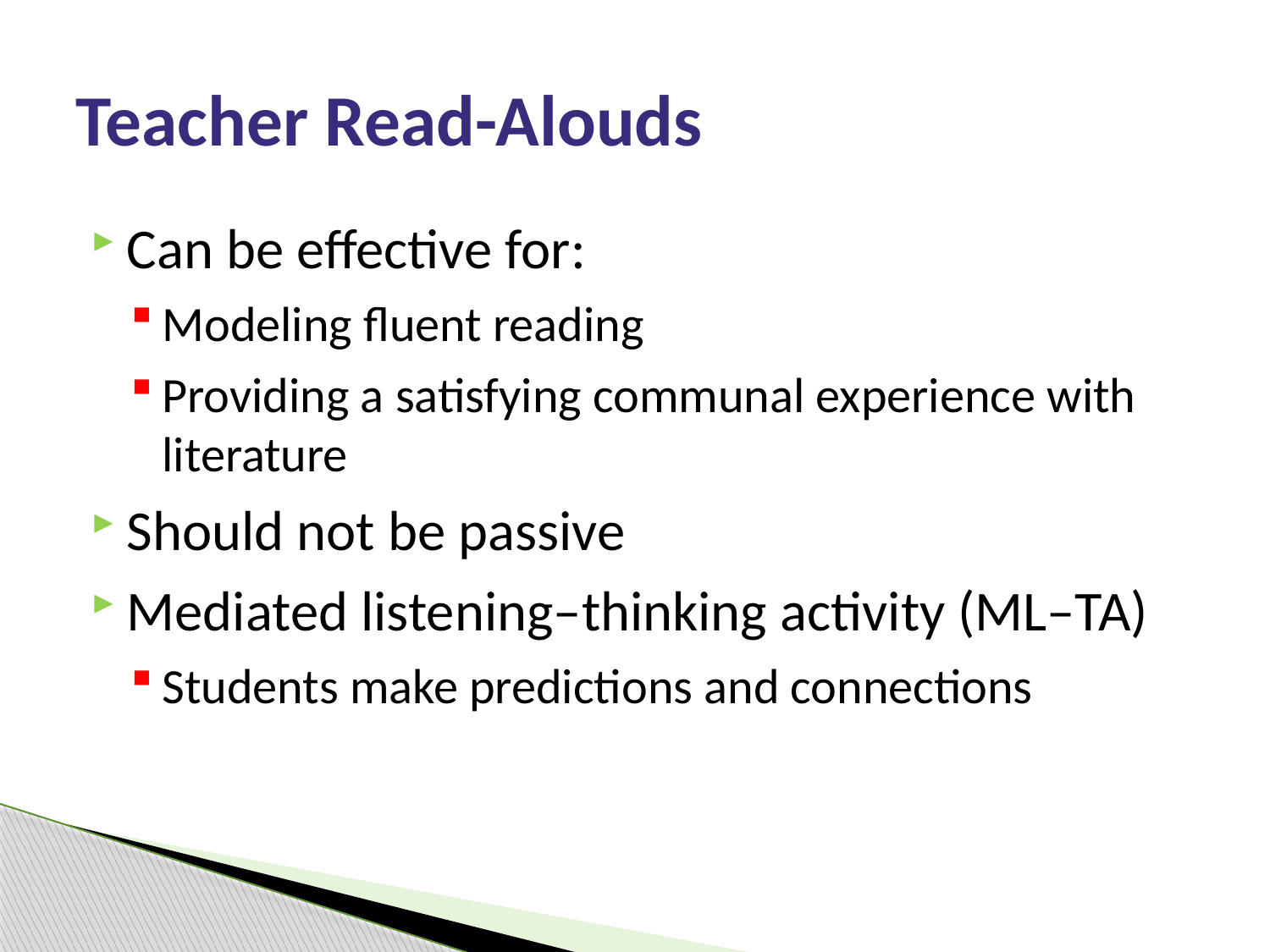

# Teacher Read-Alouds
Can be effective for:
Modeling fluent reading
Providing a satisfying communal experience with literature
Should not be passive
Mediated listening–thinking activity (ML–TA)
Students make predictions and connections